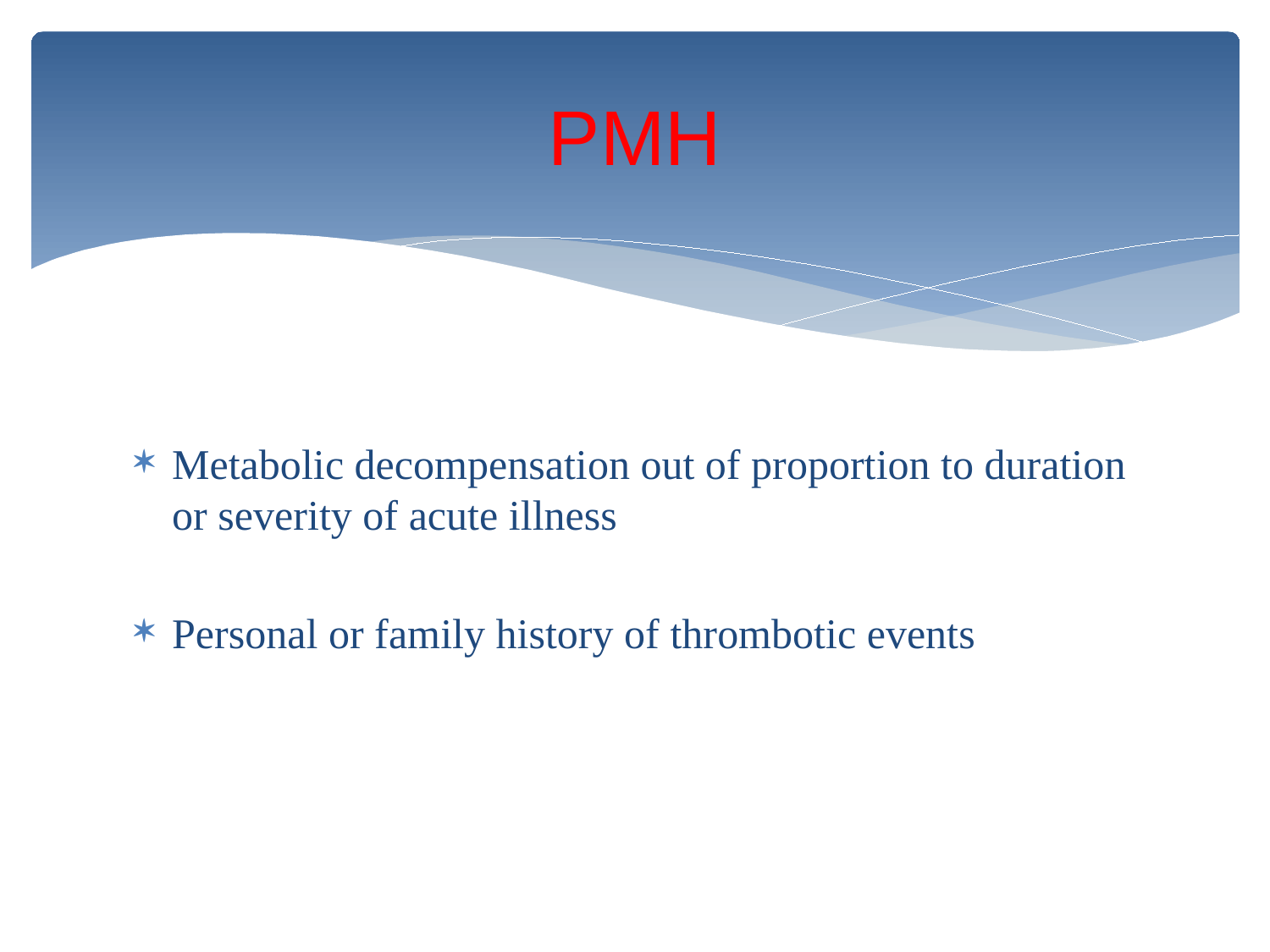

# PMH

Metabolic decompensation out of proportion to duration or severity of acute illness

Personal or family history of thrombotic events